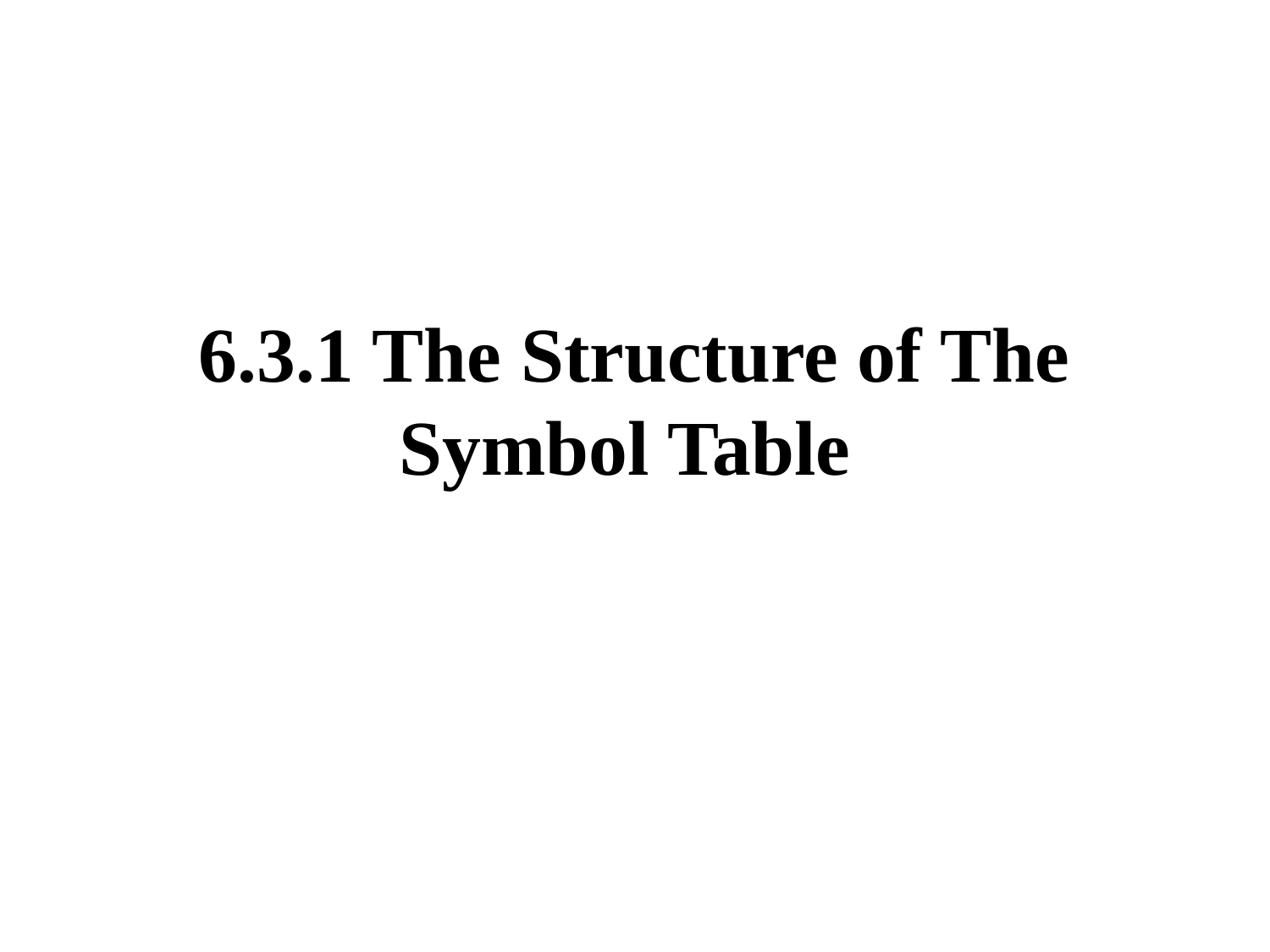

# 6.3.1 The Structure of The Symbol Table